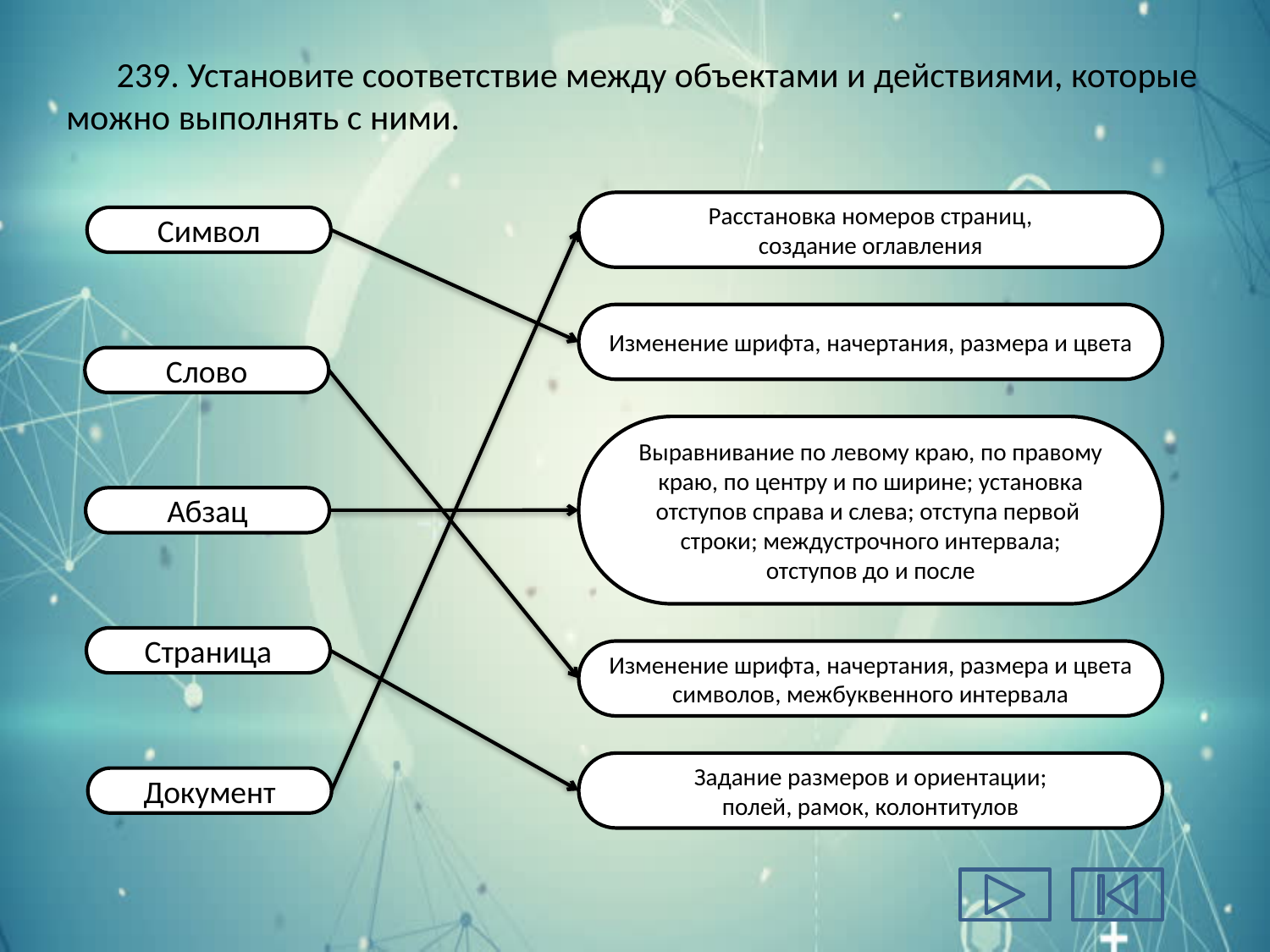

# 239. Установите соответствие между объектами и действиями, которые можно выполнять с ними.
Расстановка номеров страниц,
создание оглавления
Символ
Изменение шрифта, начертания, размера и цвета
Слово
Выравнивание по левому краю, по правому краю, по центру и по ширине; установка отступов справа и слева; отступа первой  cтроки; междустрочного интервала;
отступов до и после
Абзац
Страница
Изменение шрифта, начертания, размера и цвета символов, межбуквенного интервала
Задание размеров и ориентации;
полей, рамок, колонтитулов
Документ